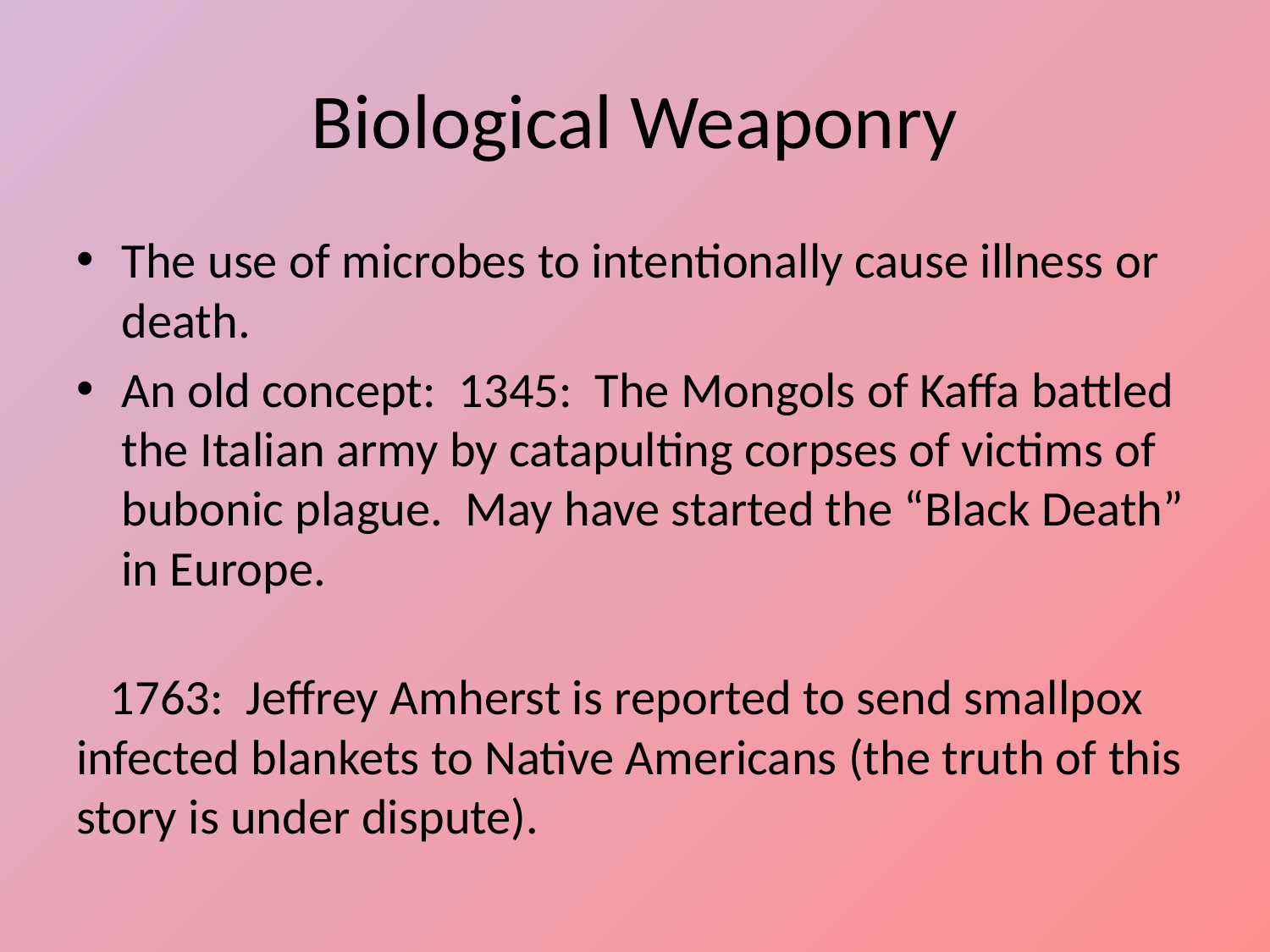

# Biological Weaponry
The use of microbes to intentionally cause illness or death.
An old concept:  1345:  The Mongols of Kaffa battled the Italian army by catapulting corpses of victims of bubonic plague.  May have started the “Black Death” in Europe.
   1763:  Jeffrey Amherst is reported to send smallpox infected blankets to Native Americans (the truth of this story is under dispute).